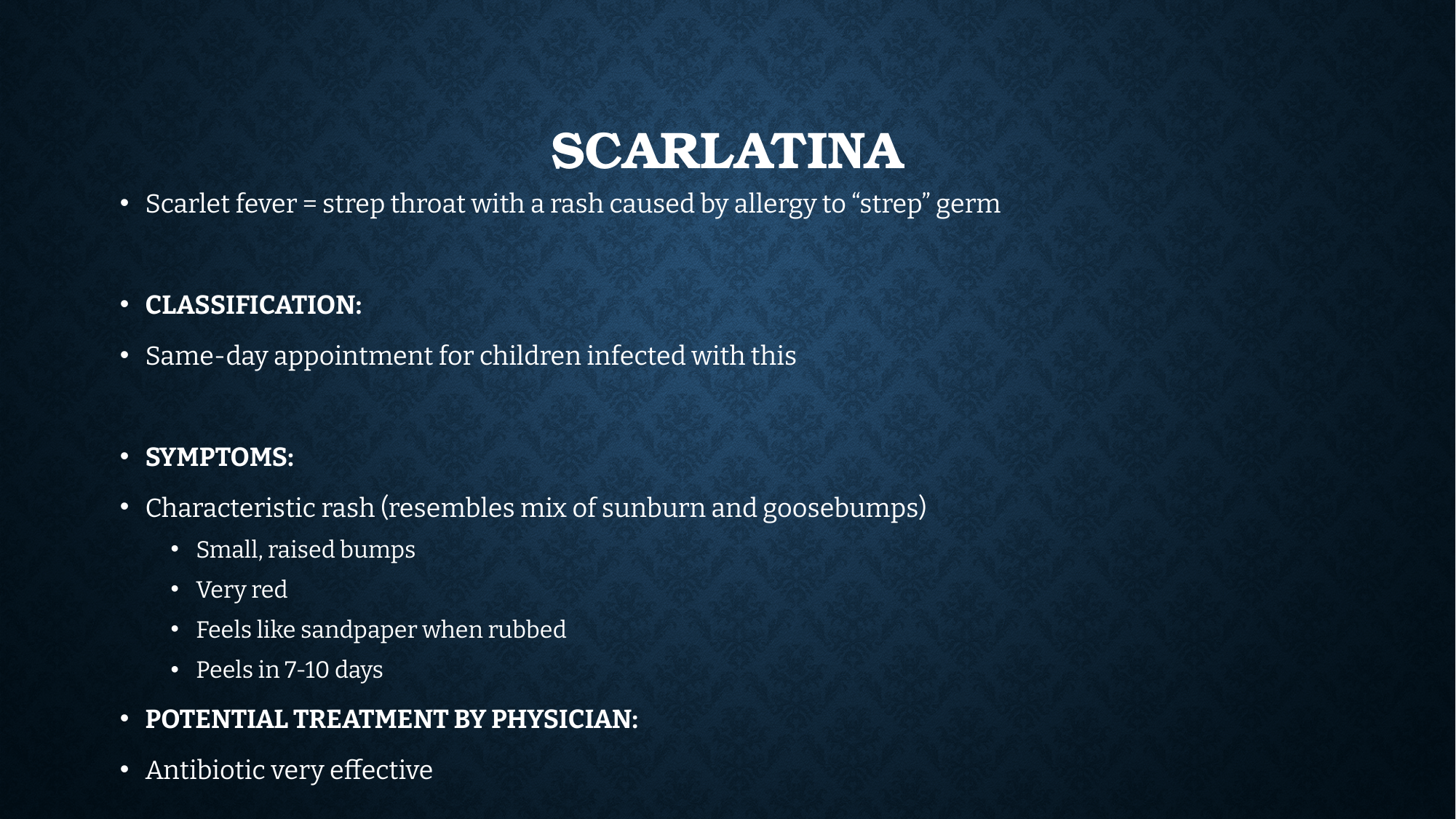

# Scarlatina
Scarlet fever = strep throat with a rash caused by allergy to “strep” germ

CLASSIFICATION:
Same-day appointment for children infected with this

SYMPTOMS:
Characteristic rash (resembles mix of sunburn and goosebumps)
Small, raised bumps
Very red
Feels like sandpaper when rubbed
Peels in 7-10 days
POTENTIAL TREATMENT BY PHYSICIAN:
Antibiotic very effective